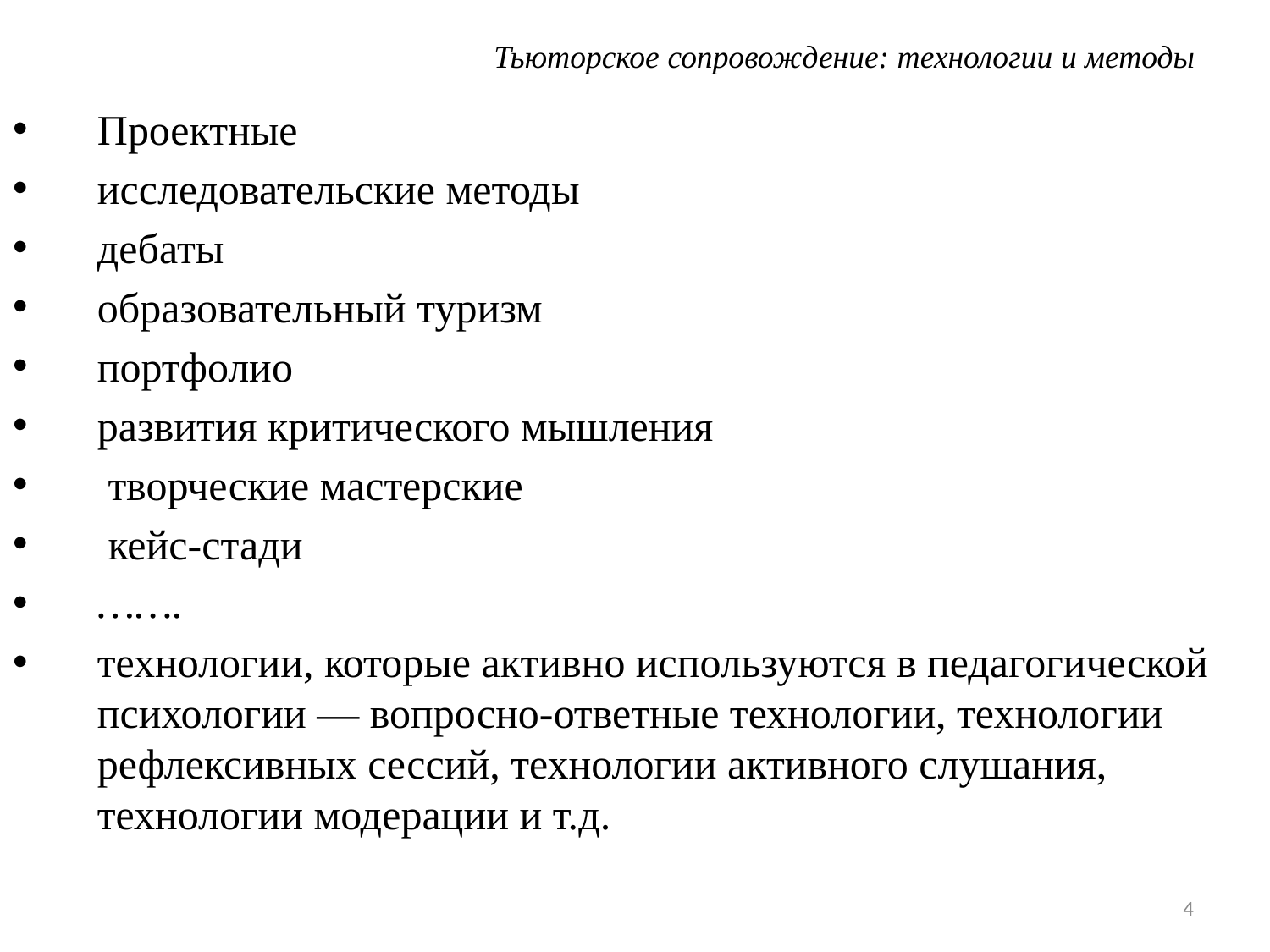

# Тьюторское сопровождение: технологии и методы
Проектные
исследовательские методы
дебаты
образовательный туризм
портфолио
развития критического мышления
 творческие мастерские
 кейс-стади
…….
технологии, которые активно используются в педагогической психологии — вопросно-ответные технологии, технологии рефлексивных сессий, технологии активного слушания, технологии модерации и т.д.
4